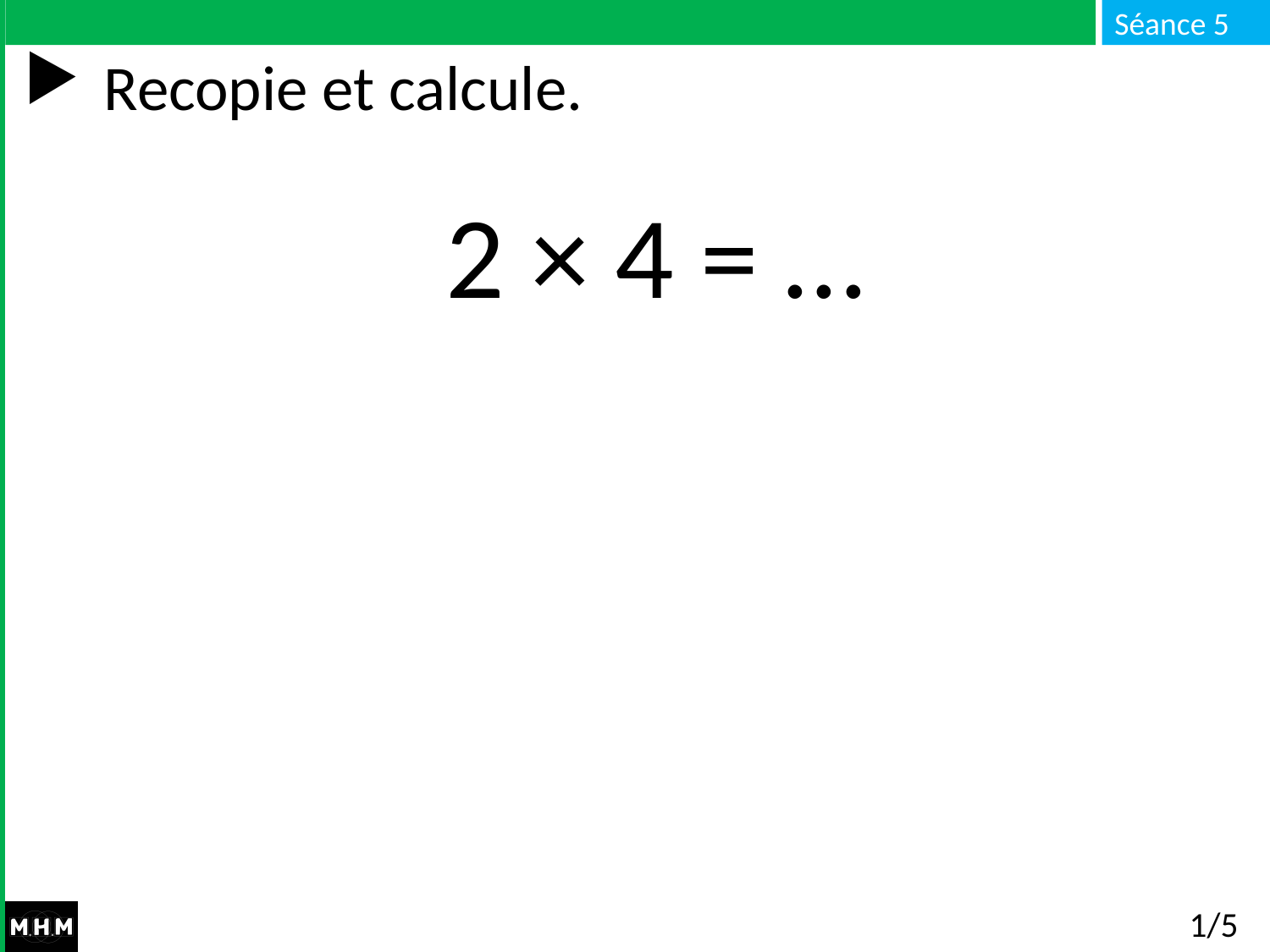

# Recopie et calcule.
2 × 4 = …
1/5